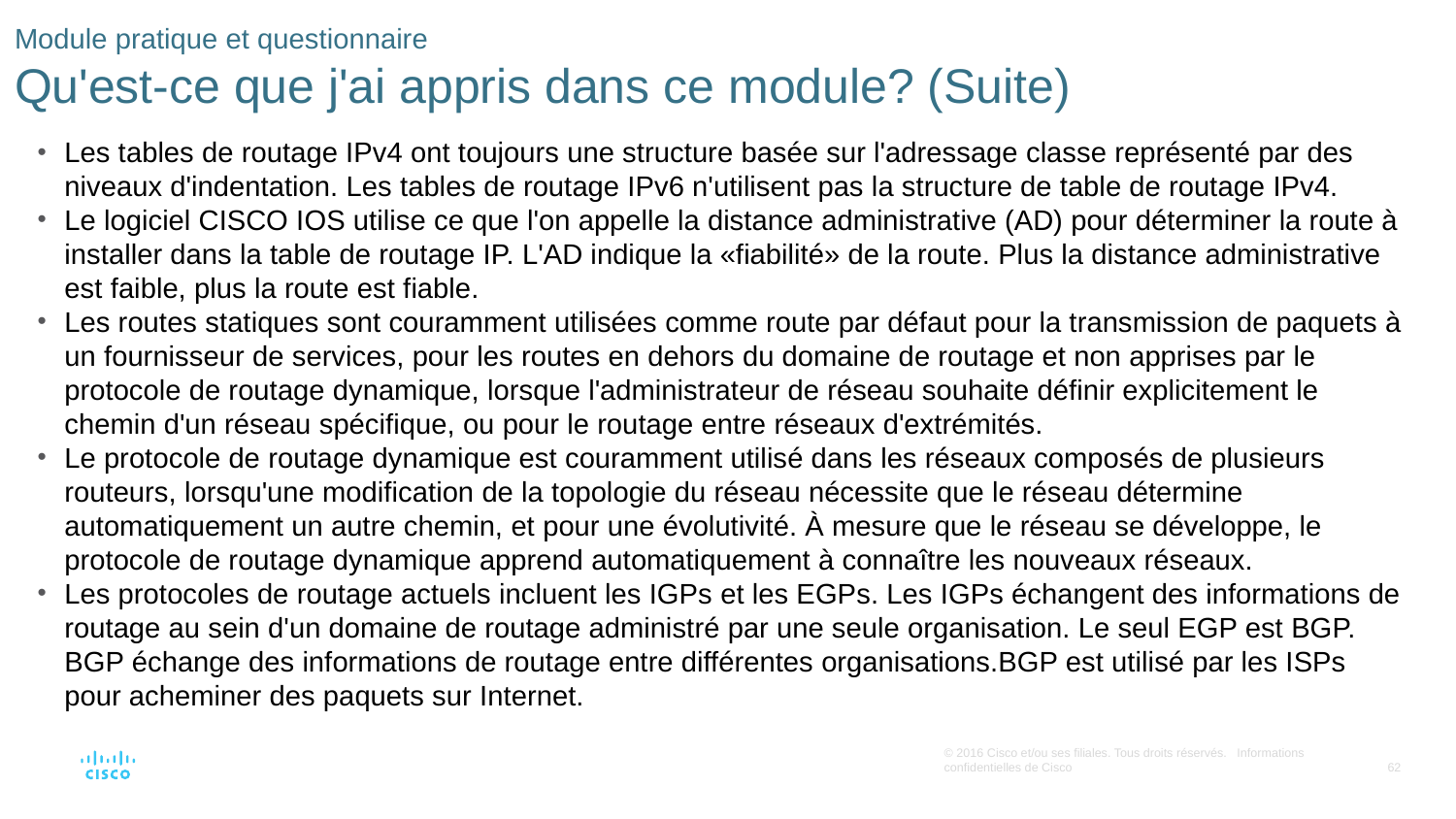

# Module pratique et questionnaire Qu'est-ce que j'ai appris dans ce module? (Suite)
Les tables de routage IPv4 ont toujours une structure basée sur l'adressage classe représenté par des niveaux d'indentation. Les tables de routage IPv6 n'utilisent pas la structure de table de routage IPv4.
Le logiciel CISCO IOS utilise ce que l'on appelle la distance administrative (AD) pour déterminer la route à installer dans la table de routage IP. L'AD indique la «fiabilité» de la route. Plus la distance administrative est faible, plus la route est fiable.
Les routes statiques sont couramment utilisées comme route par défaut pour la transmission de paquets à un fournisseur de services, pour les routes en dehors du domaine de routage et non apprises par le protocole de routage dynamique, lorsque l'administrateur de réseau souhaite définir explicitement le chemin d'un réseau spécifique, ou pour le routage entre réseaux d'extrémités.
Le protocole de routage dynamique est couramment utilisé dans les réseaux composés de plusieurs routeurs, lorsqu'une modification de la topologie du réseau nécessite que le réseau détermine automatiquement un autre chemin, et pour une évolutivité. À mesure que le réseau se développe, le protocole de routage dynamique apprend automatiquement à connaître les nouveaux réseaux.
Les protocoles de routage actuels incluent les IGPs et les EGPs. Les IGPs échangent des informations de routage au sein d'un domaine de routage administré par une seule organisation. Le seul EGP est BGP. BGP échange des informations de routage entre différentes organisations.BGP est utilisé par les ISPs pour acheminer des paquets sur Internet.